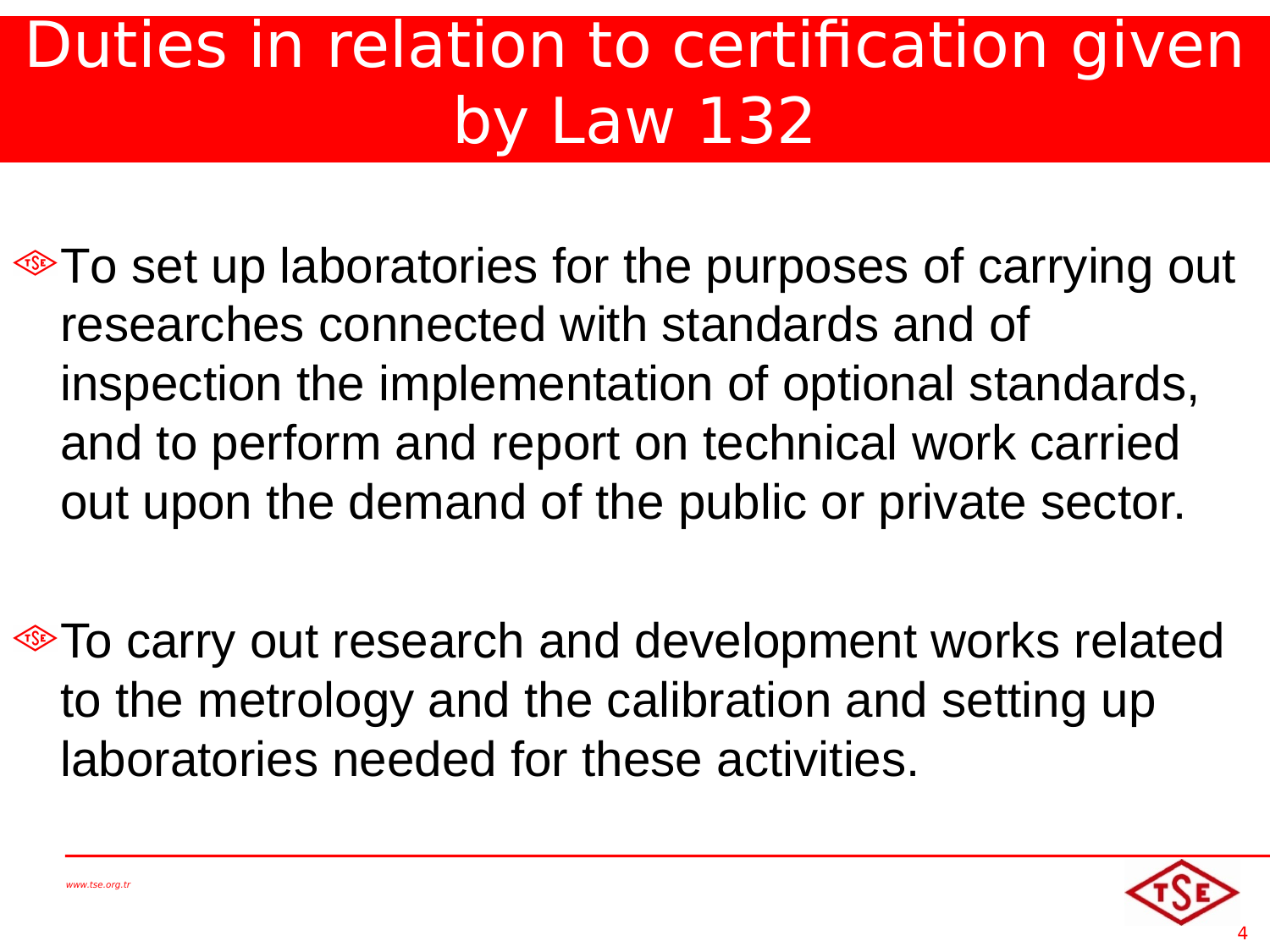

# Duties in relation to certification given by Law 132
To set up laboratories for the purposes of carrying out researches connected with standards and of inspection the implementation of optional standards, and to perform and report on technical work carried out upon the demand of the public or private sector.

To carry out research and development works related to the metrology and the calibration and setting up laboratories needed for these activities.

www.tse.org.tr
4